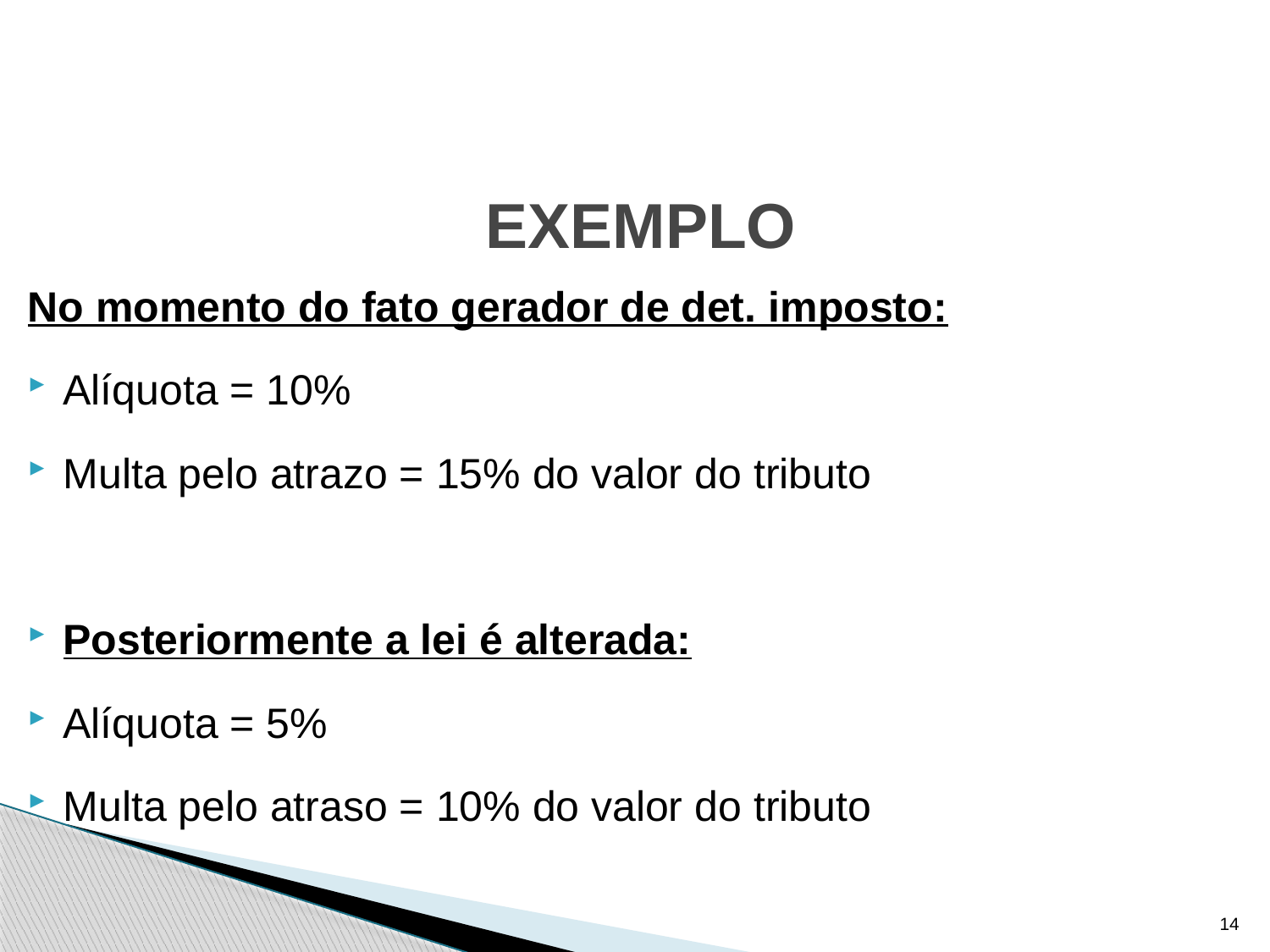

# EXEMPLO
No momento do fato gerador de det. imposto:
Alíquota = 10%
Multa pelo atrazo = 15% do valor do tributo

Posteriormente a lei é alterada:
Alíquota = 5%
Multa pelo atraso = 10% do valor do tributo

14